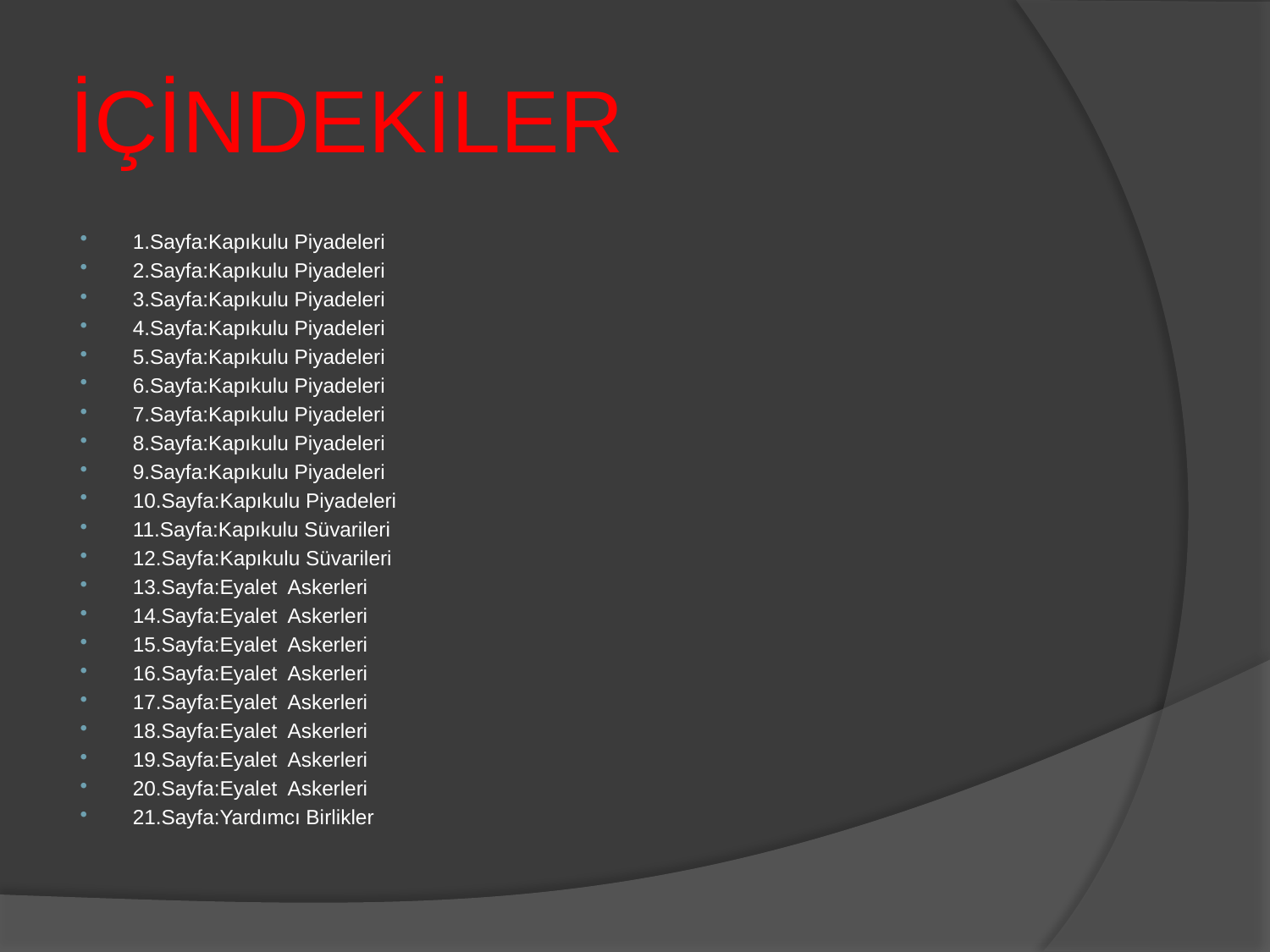

# İÇİNDEKİLER
1.Sayfa:Kapıkulu Piyadeleri
2.Sayfa:Kapıkulu Piyadeleri
3.Sayfa:Kapıkulu Piyadeleri
4.Sayfa:Kapıkulu Piyadeleri
5.Sayfa:Kapıkulu Piyadeleri
6.Sayfa:Kapıkulu Piyadeleri
7.Sayfa:Kapıkulu Piyadeleri
8.Sayfa:Kapıkulu Piyadeleri
9.Sayfa:Kapıkulu Piyadeleri
10.Sayfa:Kapıkulu Piyadeleri
11.Sayfa:Kapıkulu Süvarileri
12.Sayfa:Kapıkulu Süvarileri
13.Sayfa:Eyalet  Askerleri
14.Sayfa:Eyalet  Askerleri
15.Sayfa:Eyalet  Askerleri
16.Sayfa:Eyalet  Askerleri
17.Sayfa:Eyalet  Askerleri
18.Sayfa:Eyalet  Askerleri
19.Sayfa:Eyalet  Askerleri
20.Sayfa:Eyalet  Askerleri
21.Sayfa:Yardımcı Birlikler